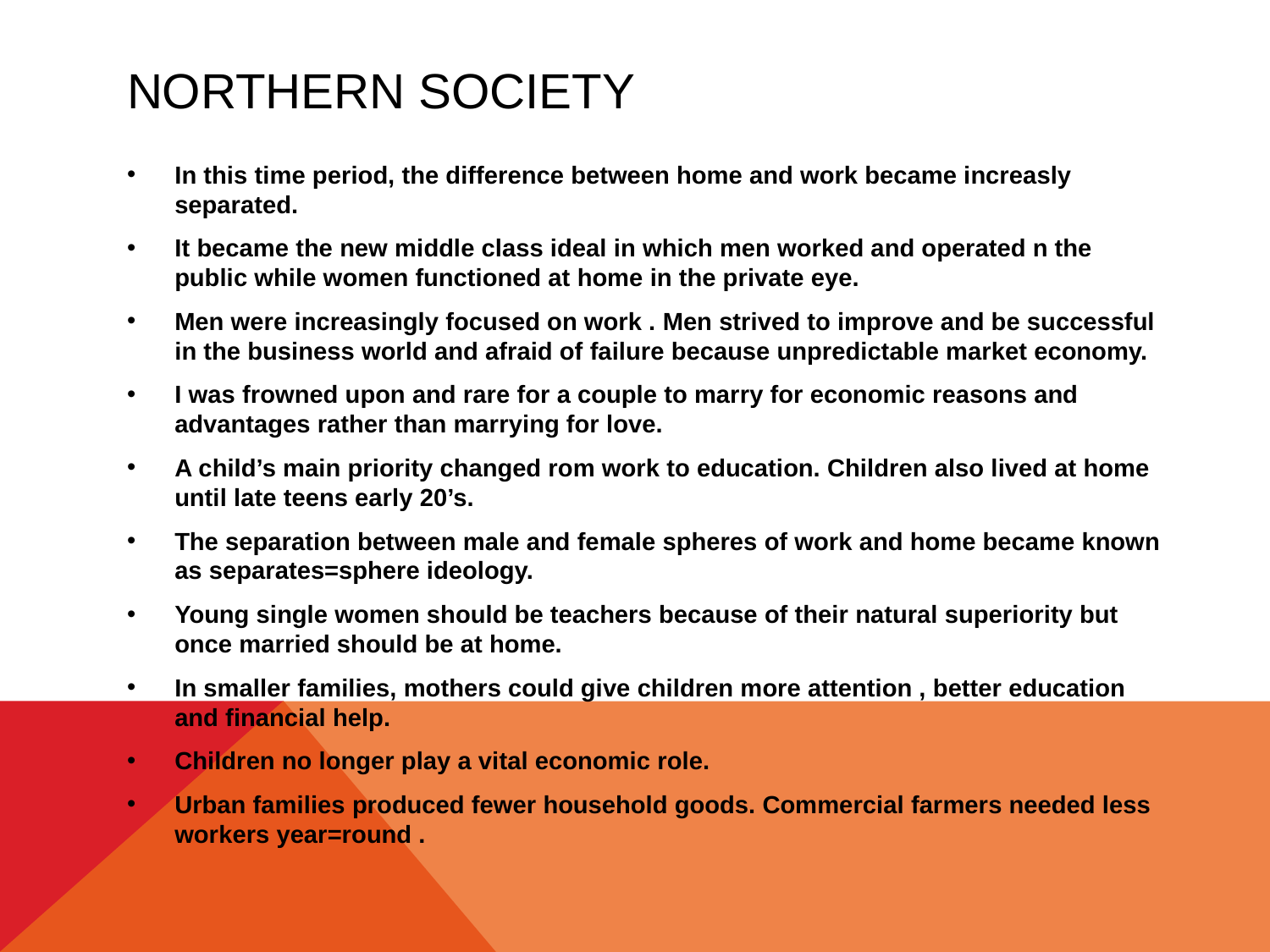

# Northern Society
In this time period, the difference between home and work became increasly  separated.
It became the new middle class ideal in which men worked and operated n the public while women functioned at home in the private eye.
Men were increasingly focused on work . Men strived to improve and be successful in the business world and afraid of failure because unpredictable market economy.
I was frowned upon and rare for a couple to marry for economic reasons and advantages rather than marrying for love.
A child’s main priority changed rom work to education. Children also lived at home until late teens early 20’s.
The separation between male and female spheres of work and home became known as separates=sphere ideology.
Young single women should be teachers because of their natural superiority but once married should be at home.
In smaller families, mothers could give children more attention , better education and financial help.
Children no longer play a vital economic role.
Urban families produced fewer household goods. Commercial farmers needed less workers year=round .